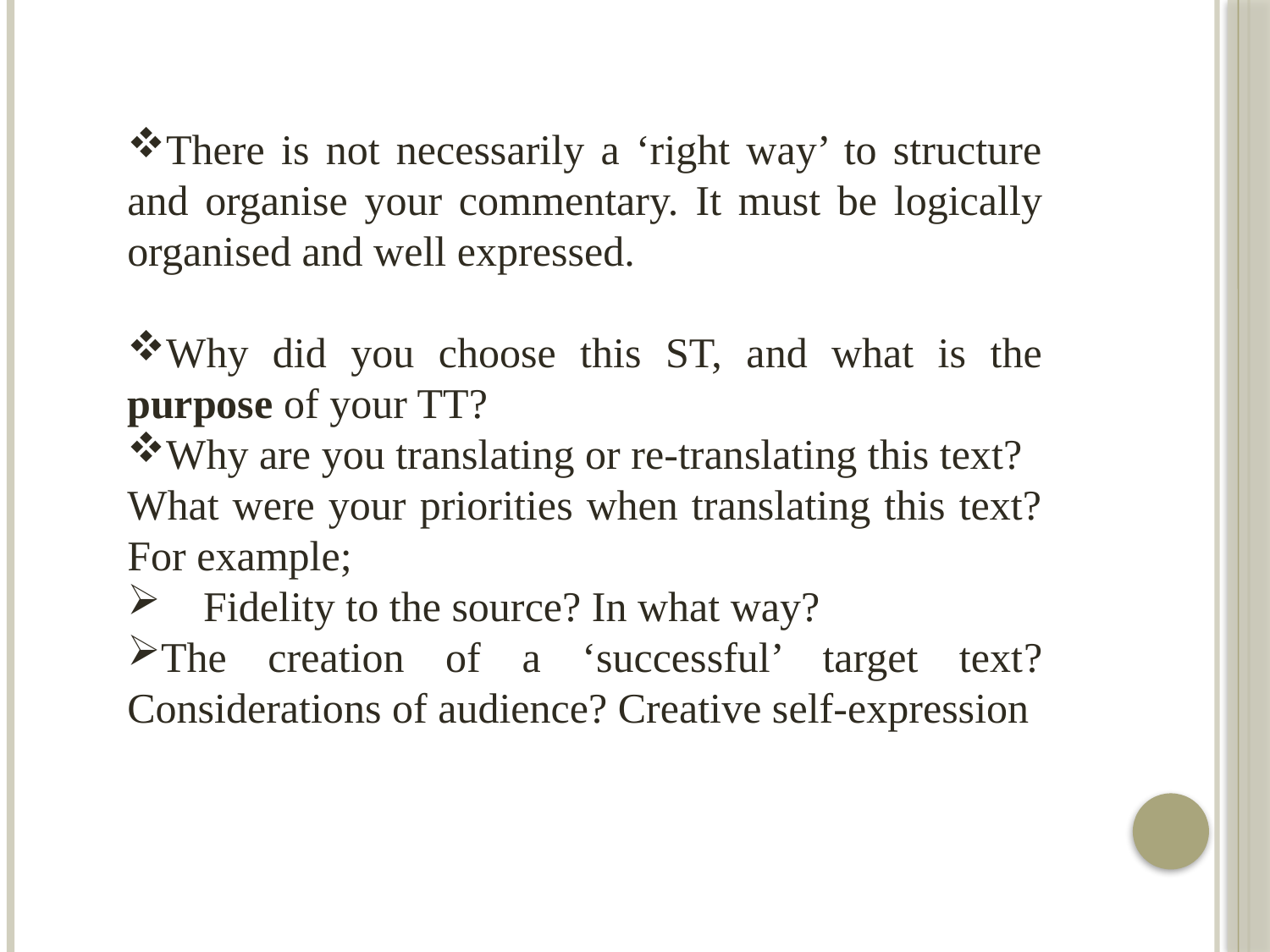

There is not necessarily a ‘right way’ to structure and organise your commentary. It must be logically organised and well expressed.

Why did you choose this ST, and what is the purpose of your TT?
Why are you translating or re-translating this text?
What were your priorities when translating this text? For example;
    Fidelity to the source? In what way?
The creation of a ‘successful’ target text? Considerations of audience? Creative self-expression